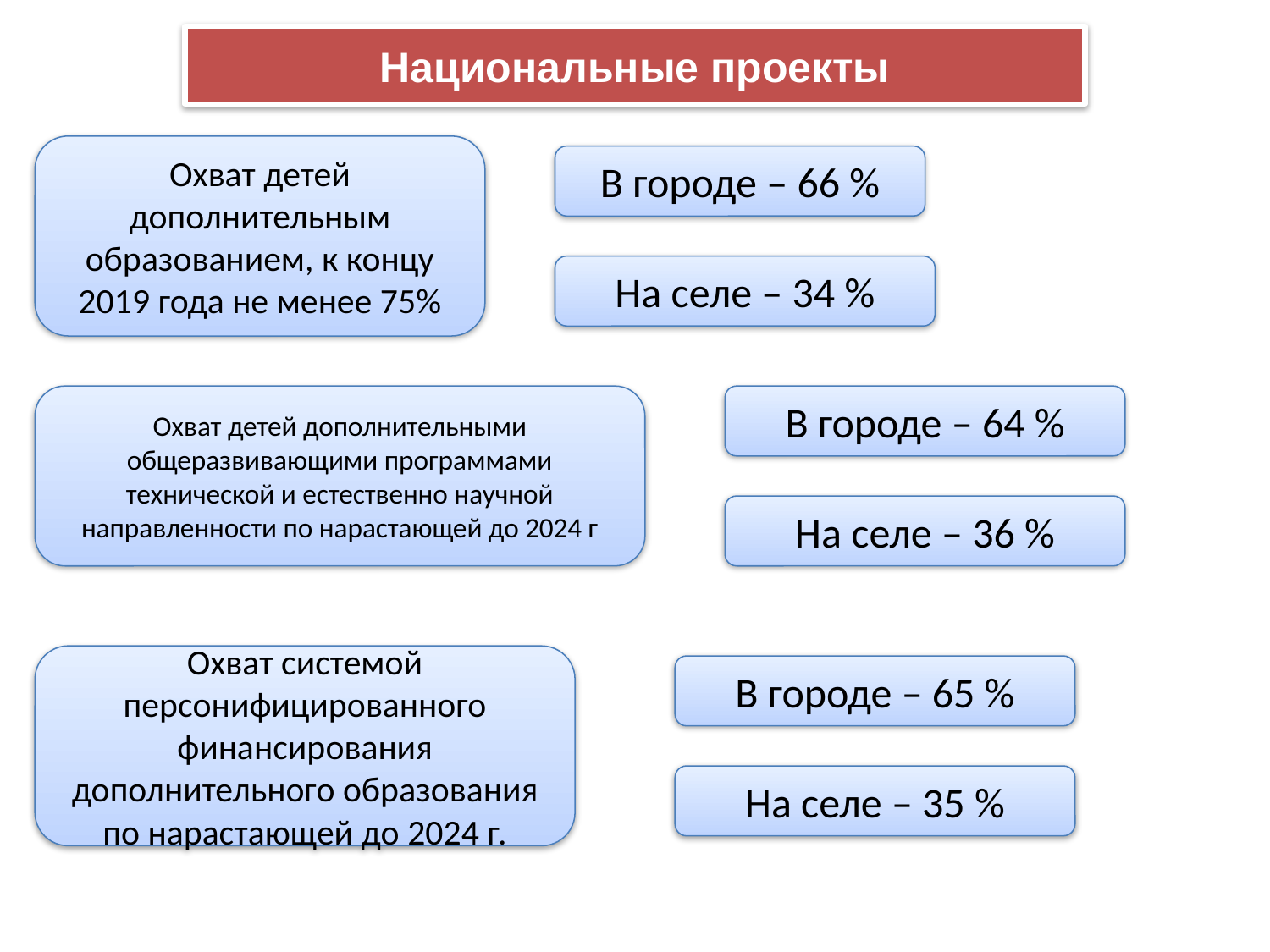

Национальные проекты
Охват детей дополнительным образованием, к концу 2019 года не менее 75%
В городе – 66 %
На селе – 34 %
Охват детей дополнительными общеразвивающими программами технической и естественно научной направленности по нарастающей до 2024 г
В городе – 64 %
На селе – 36 %
Охват системой персонифицированного финансирования дополнительного образования по нарастающей до 2024 г.
В городе – 65 %
На селе – 35 %